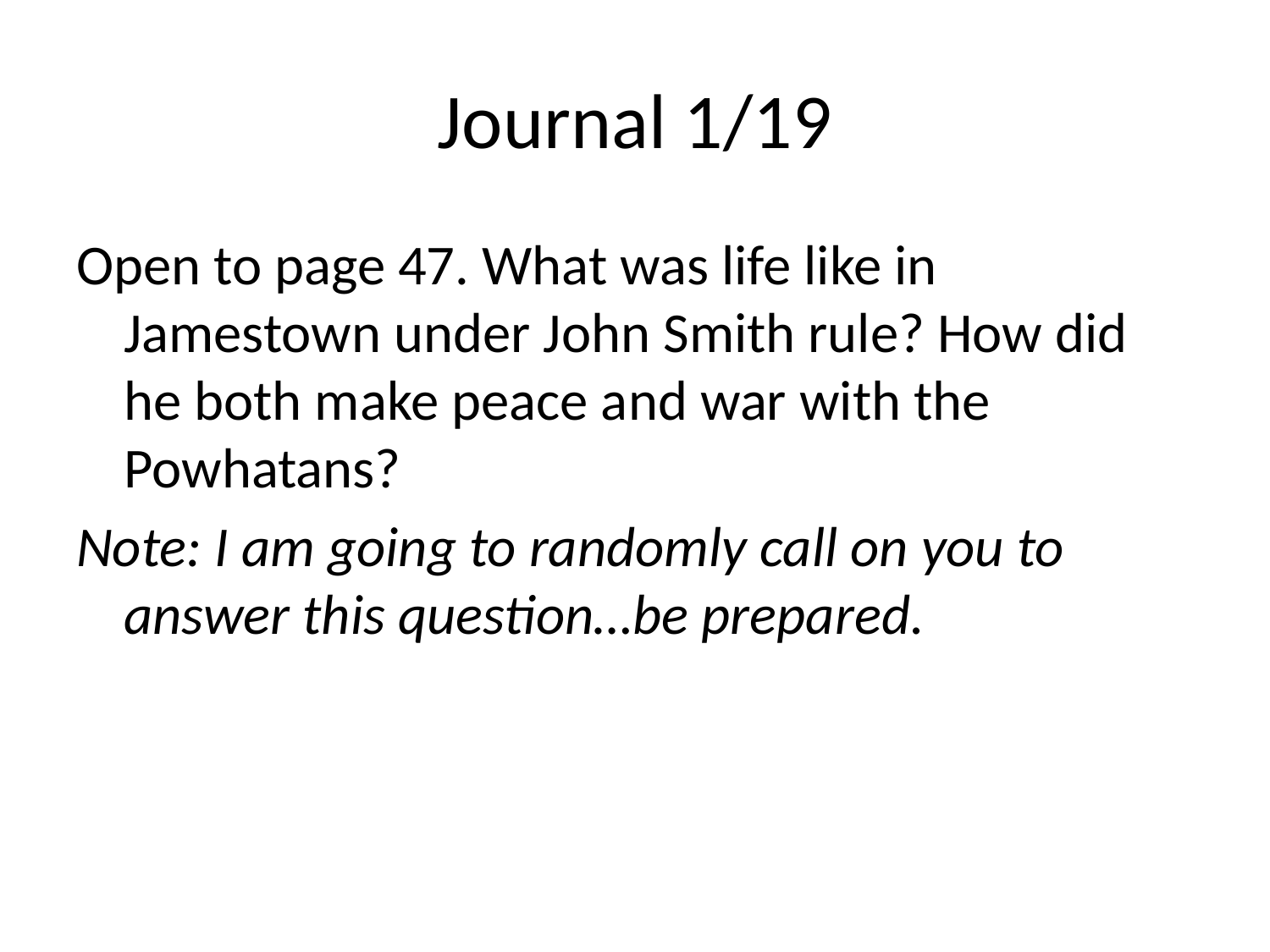

# Journal 1/19
Open to page 47. What was life like in Jamestown under John Smith rule? How did he both make peace and war with the Powhatans?
Note: I am going to randomly call on you to answer this question…be prepared.